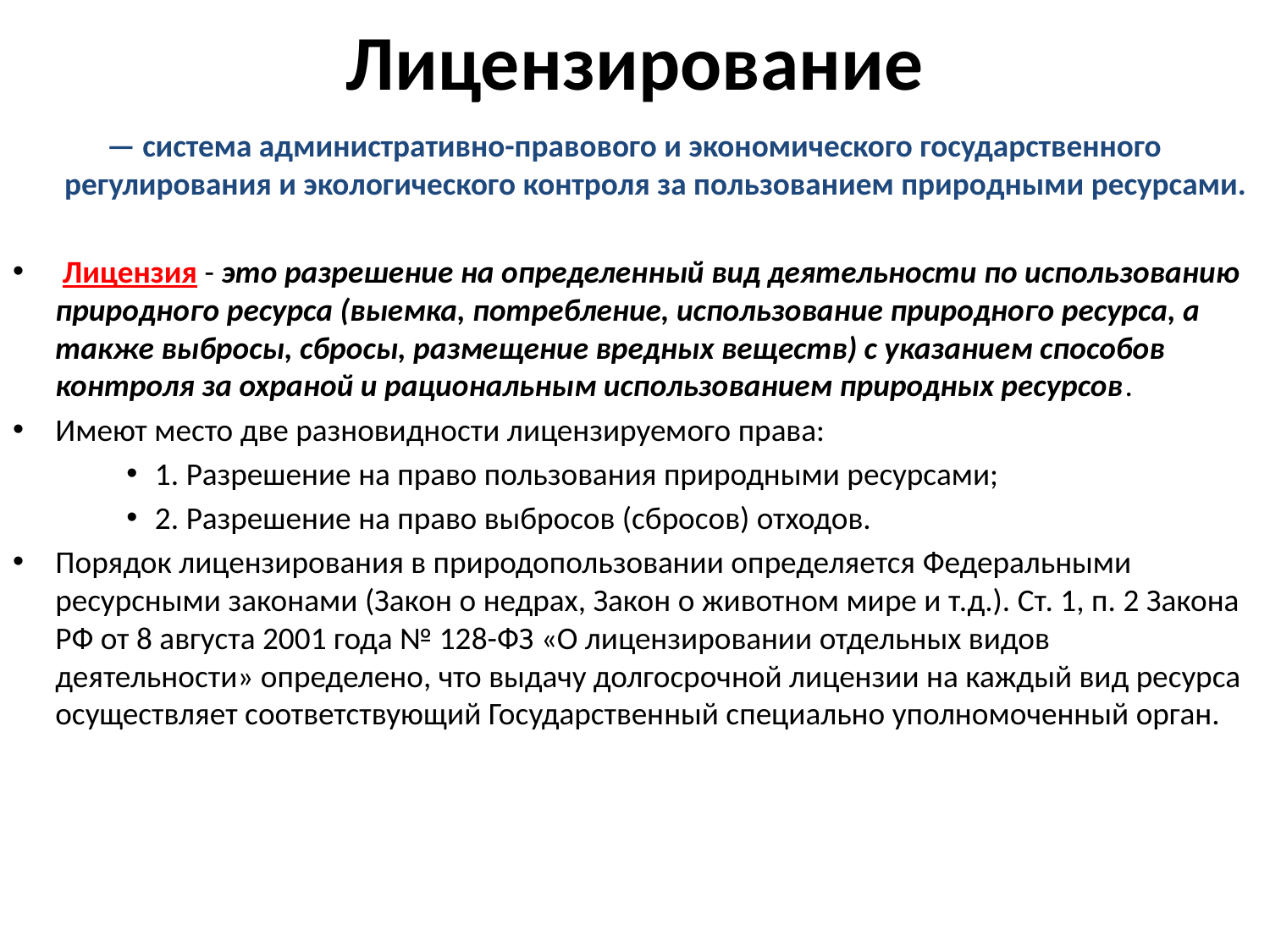

# Лицензирование
— система административно-правового и экономического государственного регулирования и экологического контроля за пользованием природными ресурсами.

 Лицензия - это разрешение на определенный вид деятельности по использованию природного ресурса (выемка, потребление, использование природного ресурса, а также выбросы, сбросы, размещение вредных веществ) с указанием способов контроля за охраной и рациональным использованием природных ресурсов.
Имеют место две разновидности лицензируемого права:
1. Разрешение на право пользования природными ресурсами;
2. Разрешение на право выбросов (сбросов) отходов.
Порядок лицензирования в природопользовании определяется Федеральными ресурсными законами (Закон о недрах, Закон о животном мире и т.д.). Ст. 1, п. 2 Закона РФ от 8 августа 2001 года № 128-ФЗ «О лицензировании отдельных видов деятельности» определено, что выдачу долгосрочной лицензии на каждый вид ресурса осуществляет соответствующий Государственный специально уполномоченный орган.